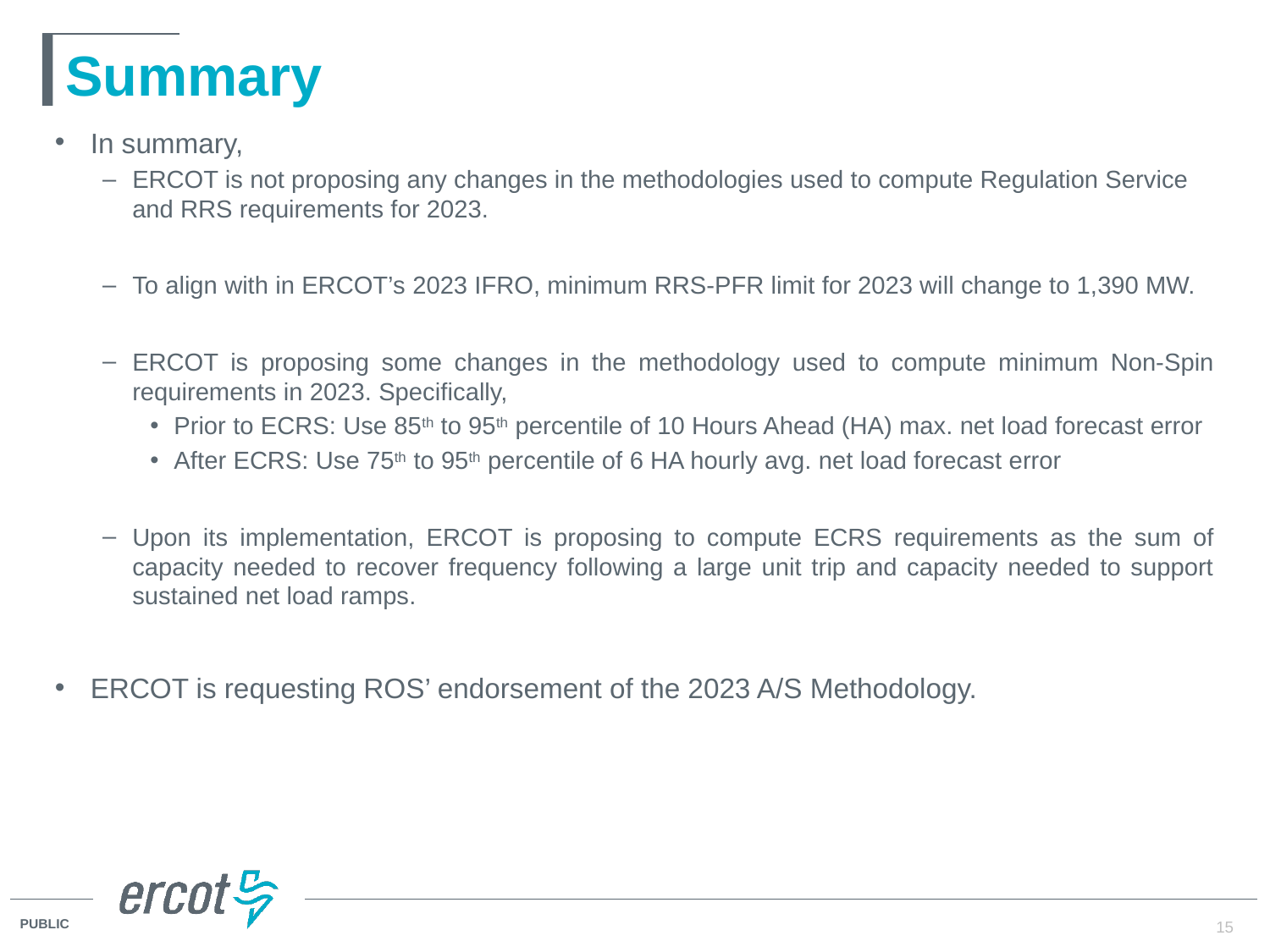

# Summary
In summary,
ERCOT is not proposing any changes in the methodologies used to compute Regulation Service and RRS requirements for 2023.

To align with in ERCOT’s 2023 IFRO, minimum RRS-PFR limit for 2023 will change to 1,390 MW.

ERCOT is proposing some changes in the methodology used to compute minimum Non-Spin requirements in 2023. Specifically,
Prior to ECRS: Use 85th to 95th percentile of 10 Hours Ahead (HA) max. net load forecast error
After ECRS: Use 75th to 95th percentile of 6 HA hourly avg. net load forecast error

Upon its implementation, ERCOT is proposing to compute ECRS requirements as the sum of capacity needed to recover frequency following a large unit trip and capacity needed to support sustained net load ramps.

ERCOT is requesting ROS’ endorsement of the 2023 A/S Methodology.

15